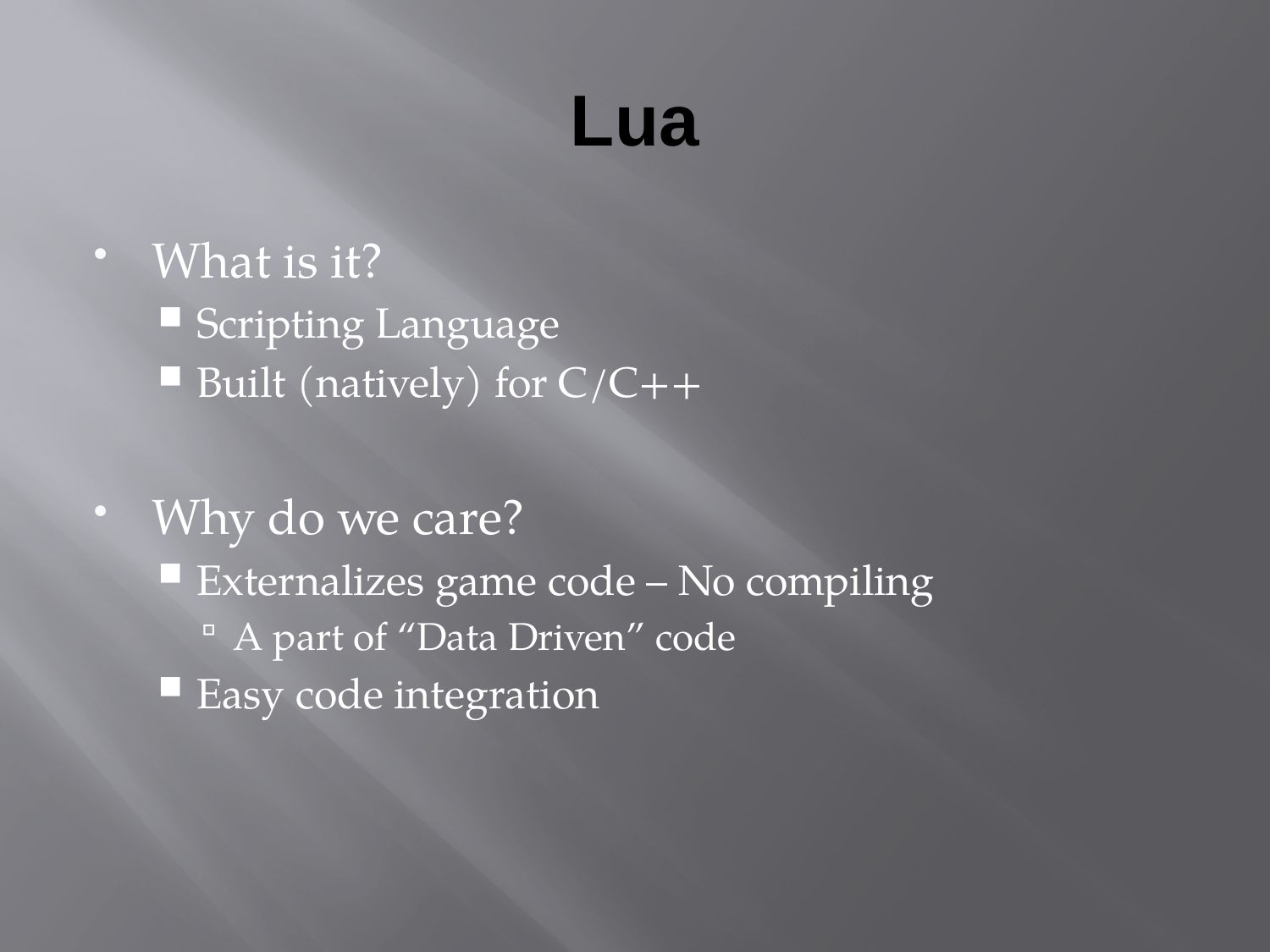

# Lua
What is it?
Scripting Language
Built (natively) for C/C++

Why do we care?
Externalizes game code – No compiling
A part of “Data Driven” code
Easy code integration